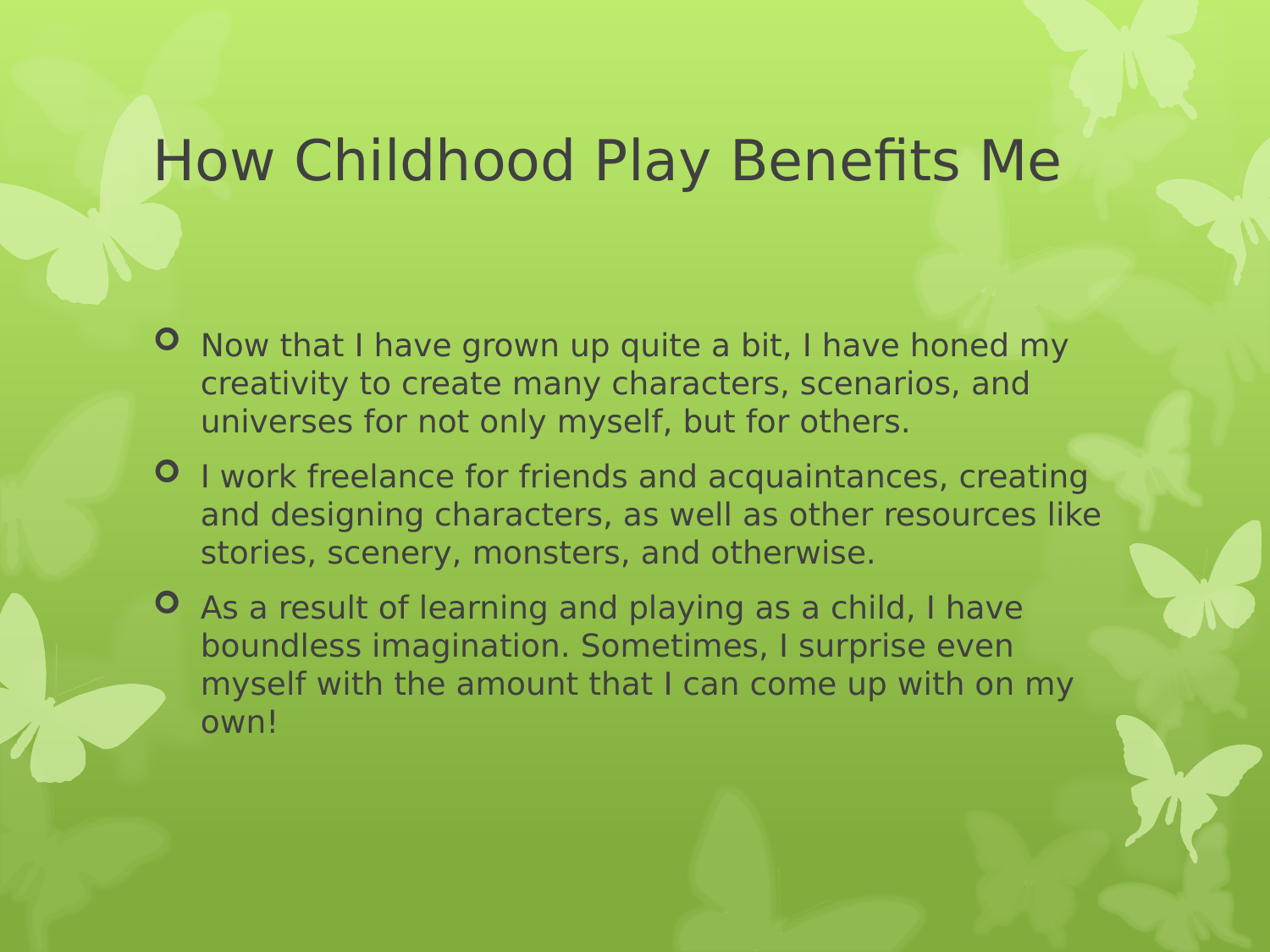

# How Childhood Play Benefits Me
Now that I have grown up quite a bit, I have honed my creativity to create many characters, scenarios, and universes for not only myself, but for others.
I work freelance for friends and acquaintances, creating and designing characters, as well as other resources like stories, scenery, monsters, and otherwise.
As a result of learning and playing as a child, I have boundless imagination. Sometimes, I surprise even myself with the amount that I can come up with on my own!